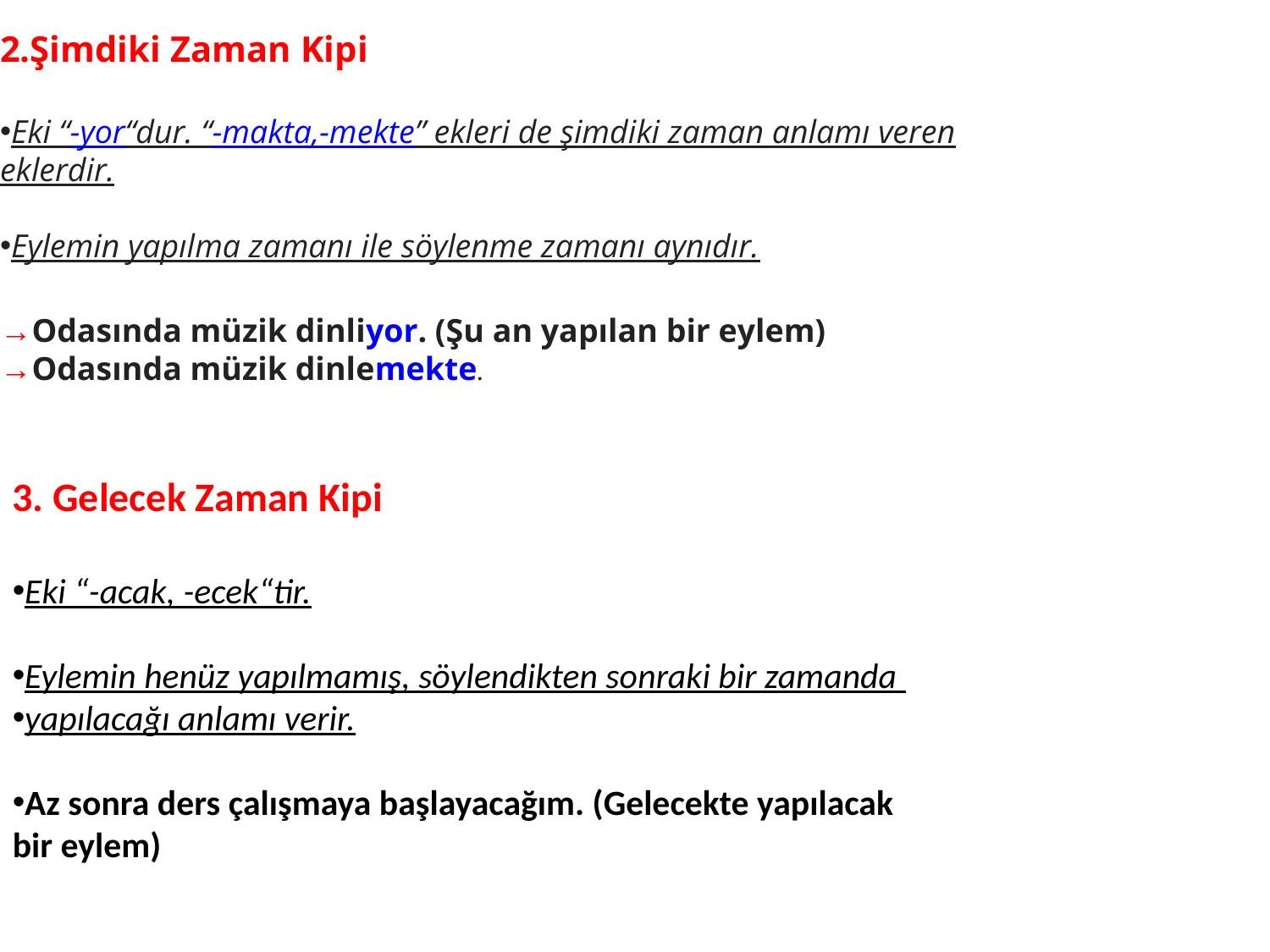

2.Şimdiki Zaman Kipi

Eki “-yor“dur. “-makta,-mekte” ekleri de şimdiki zaman anlamı veren eklerdir.

Eylemin yapılma zamanı ile söylenme zamanı aynıdır.

→Odasında müzik dinliyor. (Şu an yapılan bir eylem)
→Odasında müzik dinlemekte.
3. Gelecek Zaman Kipi

Eki “-acak, -ecek“tir.

Eylemin henüz yapılmamış, söylendikten sonraki bir zamanda
yapılacağı anlamı verir.

Az sonra ders çalışmaya başlayacağım. (Gelecekte yapılacak bir eylem)